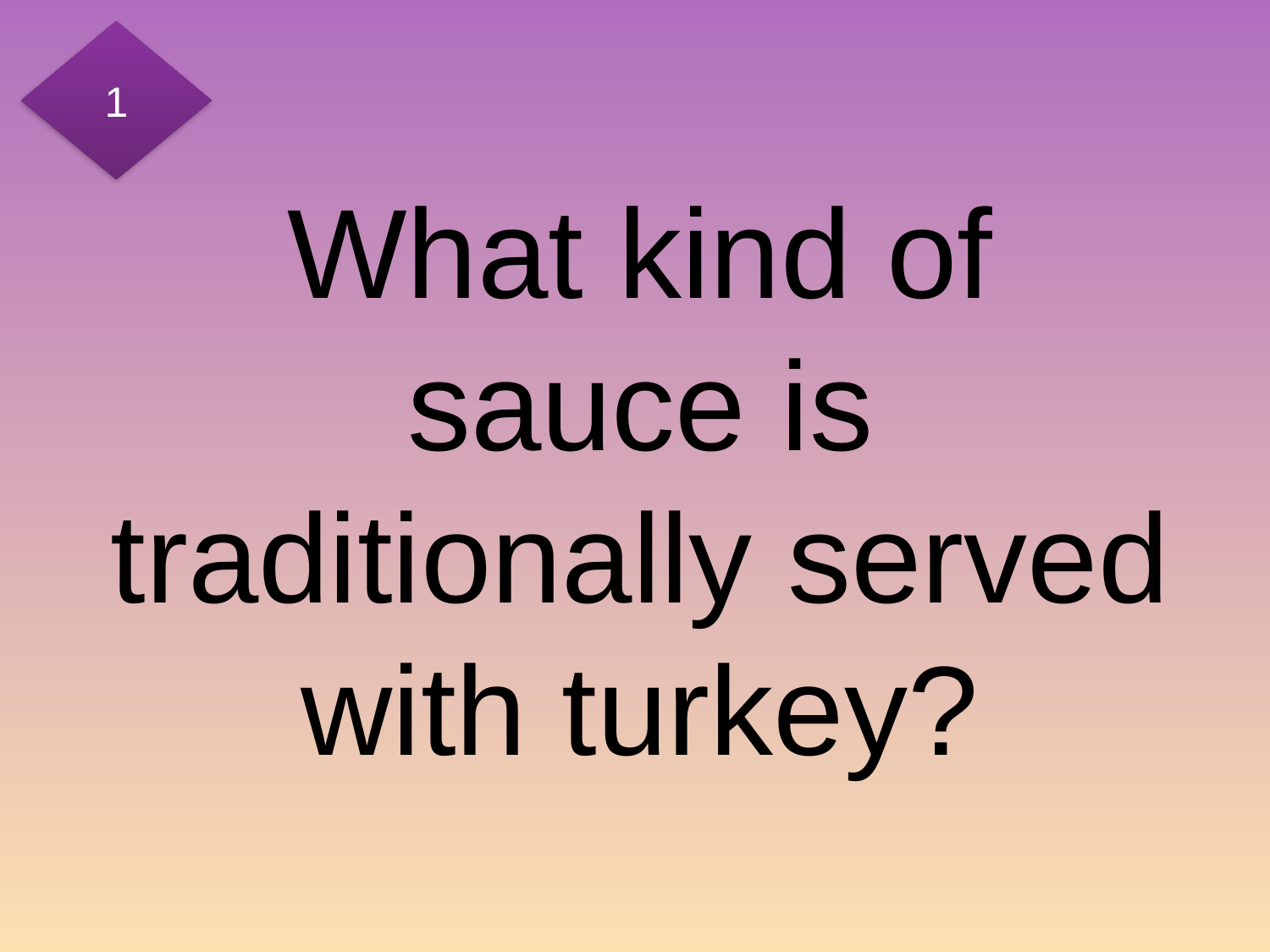

1
# What kind of sauce is traditionally served with turkey?